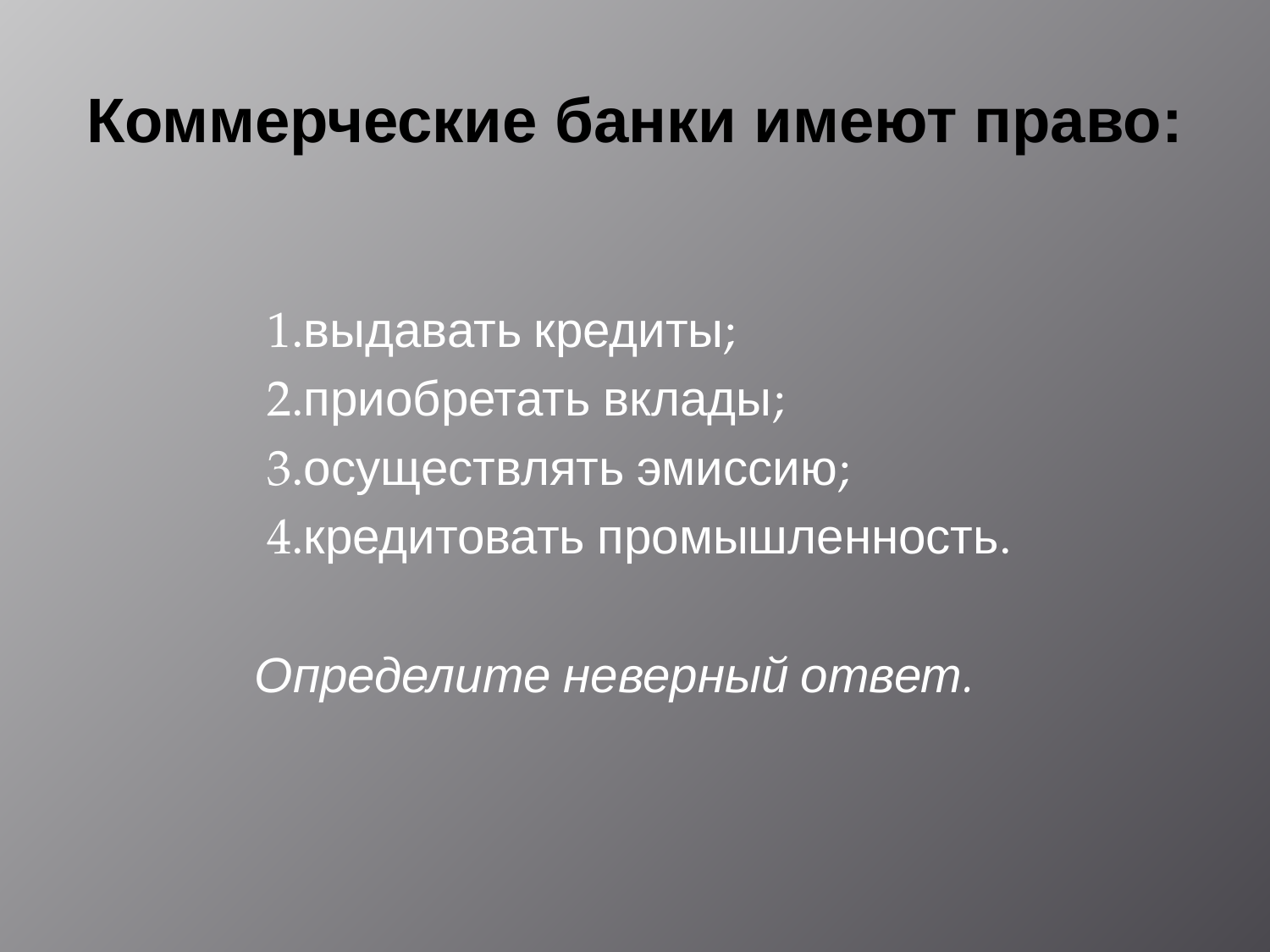

# Коммерческие банки имеют право:

              1.выдавать кредиты;
              2.приобретать вклады;
              3.осуществлять эмиссию;
              4.кредитовать промышленность.

             Определите неверный ответ.